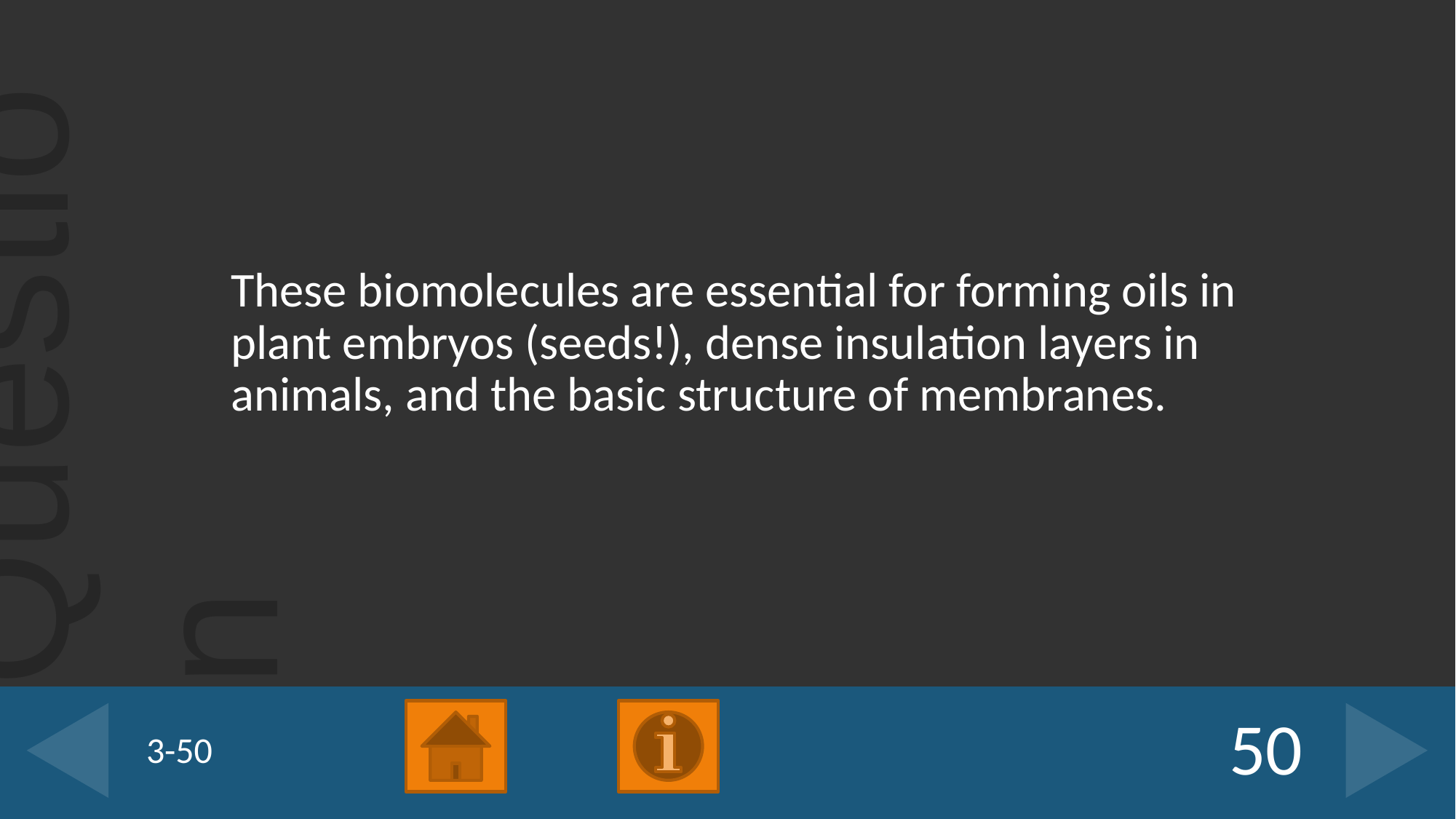

These biomolecules are essential for forming oils in plant embryos (seeds!), dense insulation layers in animals, and the basic structure of membranes.

# 3-50
50